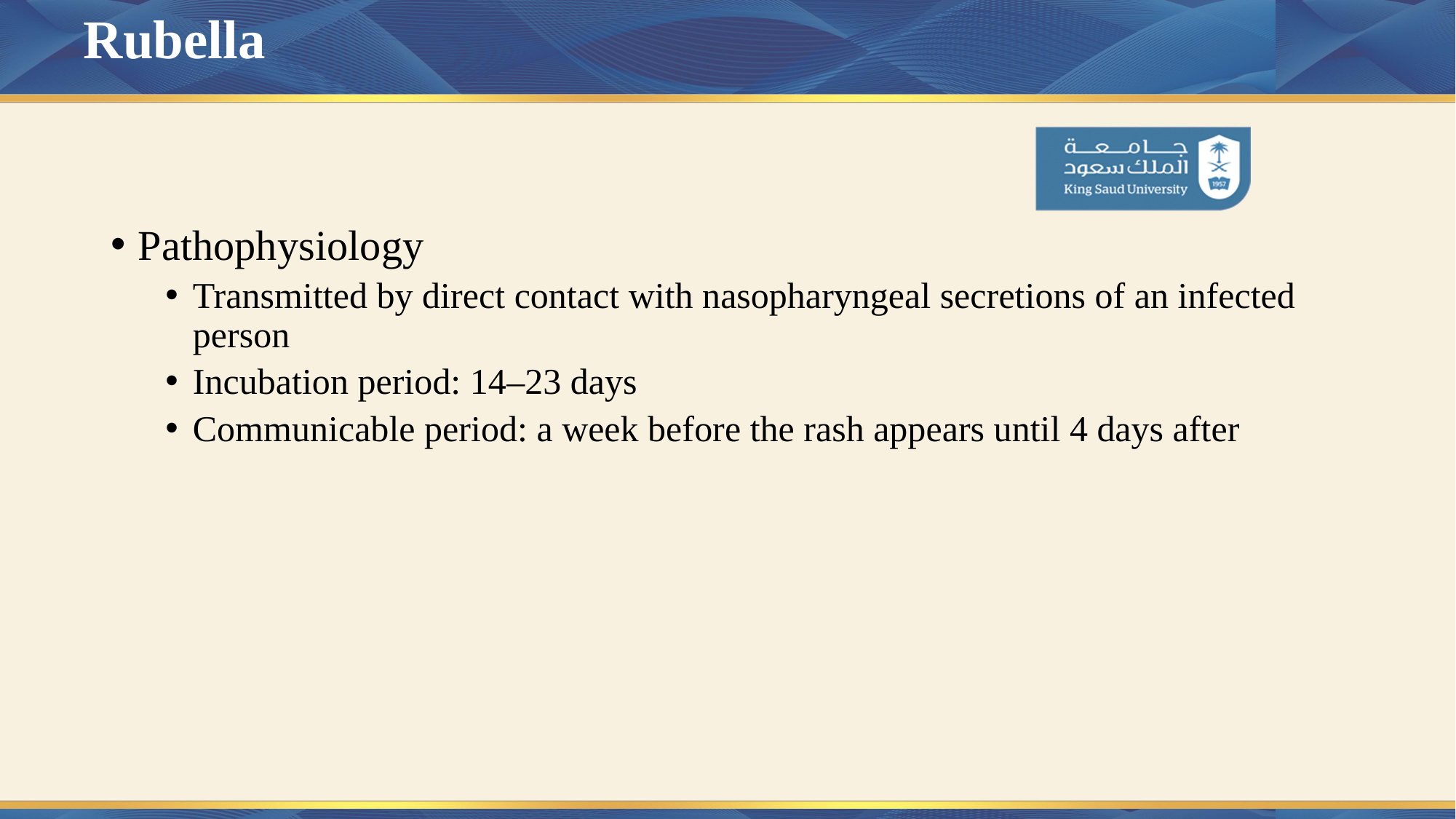

# Rubella
Pathophysiology
Transmitted by direct contact with nasopharyngeal secretions of an infected person
Incubation period: 14–23 days
Communicable period: a week before the rash appears until 4 days after